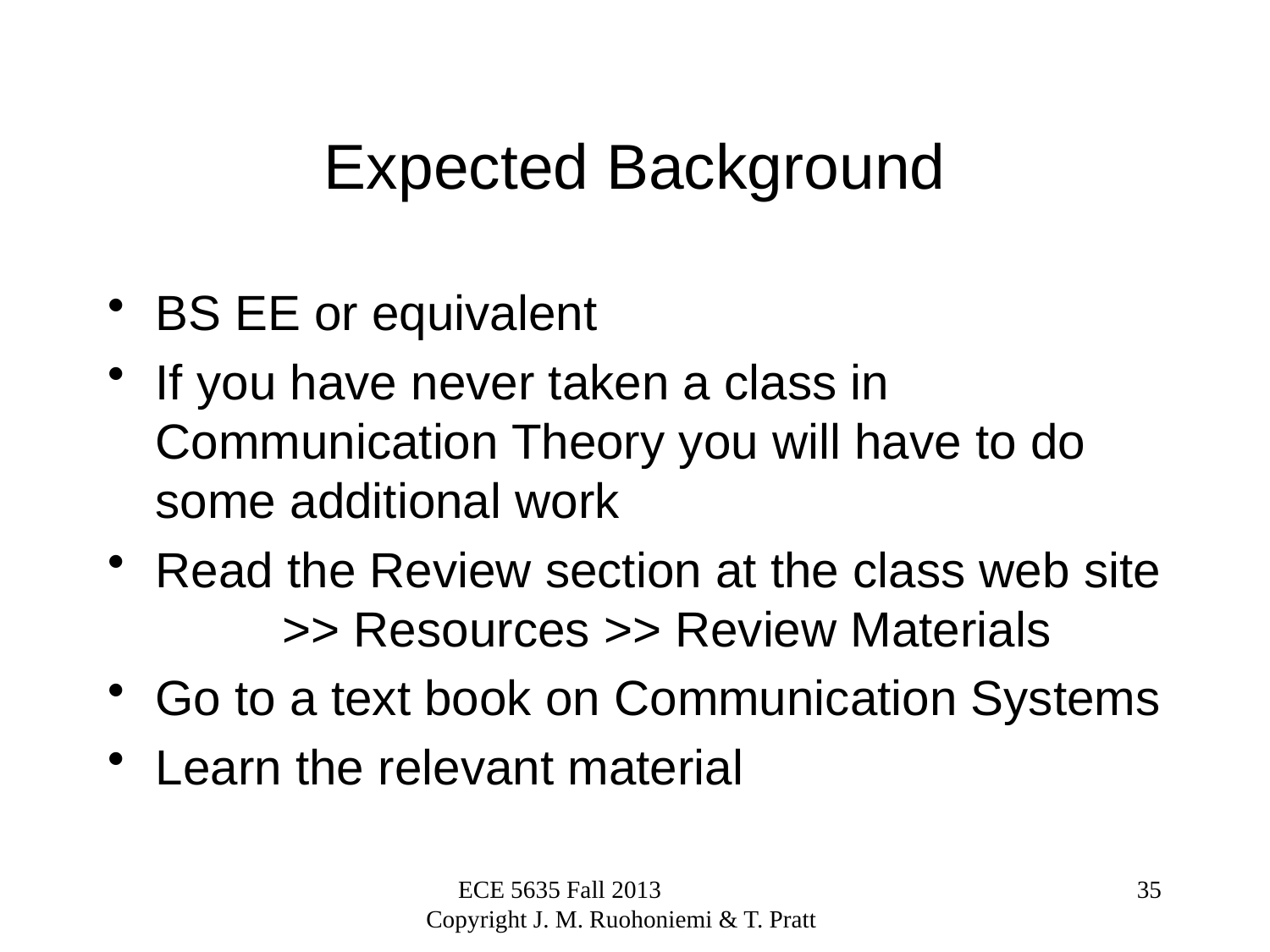

# Expected Background
BS EE or equivalent
If you have never taken a class in Communication Theory you will have to do some additional work
Read the Review section at the class web site	>> Resources >> Review Materials
Go to a text book on Communication Systems
Learn the relevant material
ECE 5635 Fall 2013                      Copyright J. M. Ruohoniemi & T. Pratt
35